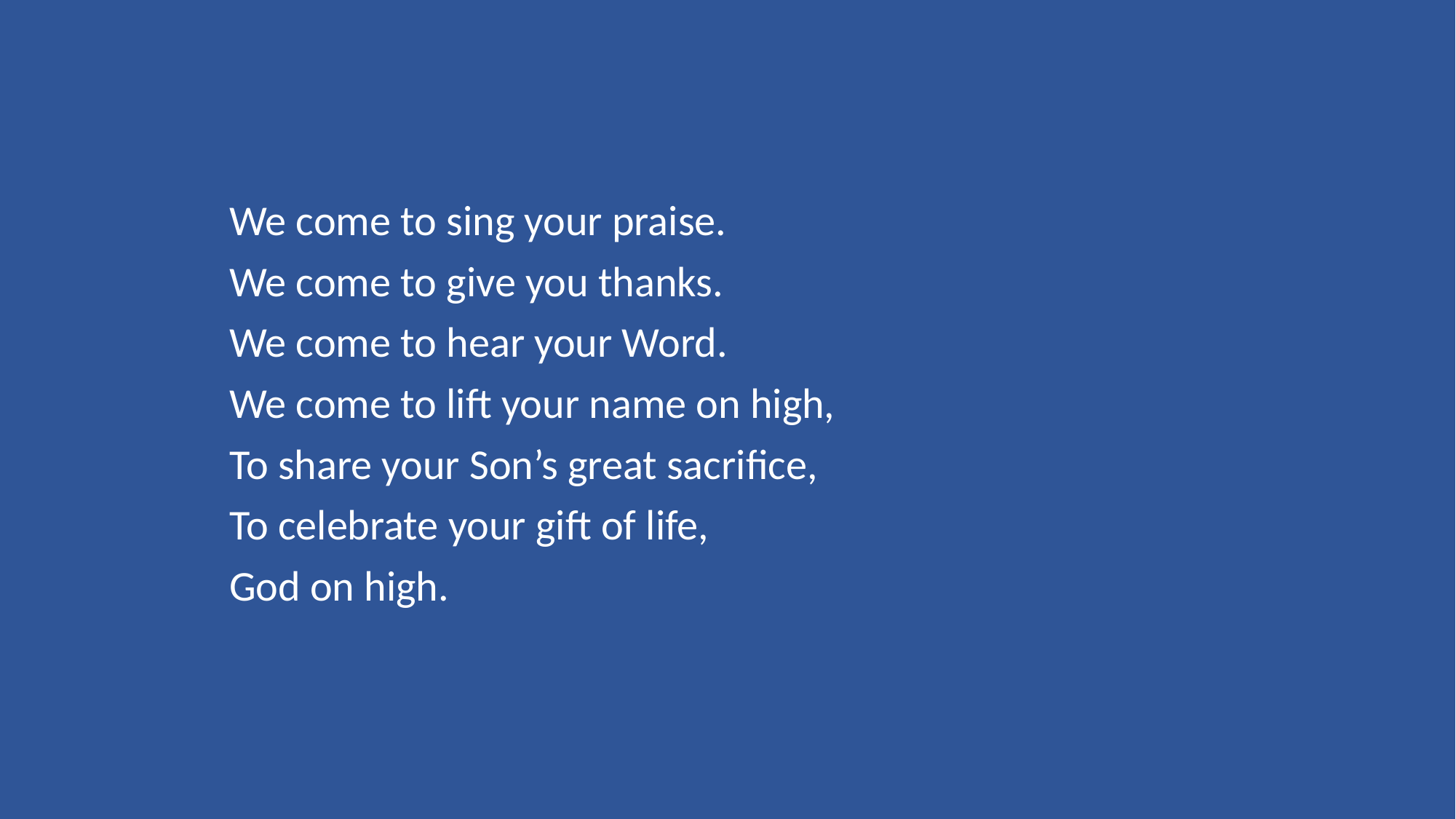

We come to sing your praise.
We come to give you thanks.
We come to hear your Word.
We come to lift your name on high,
To share your Son’s great sacrifice,
To celebrate your gift of life,
God on high.